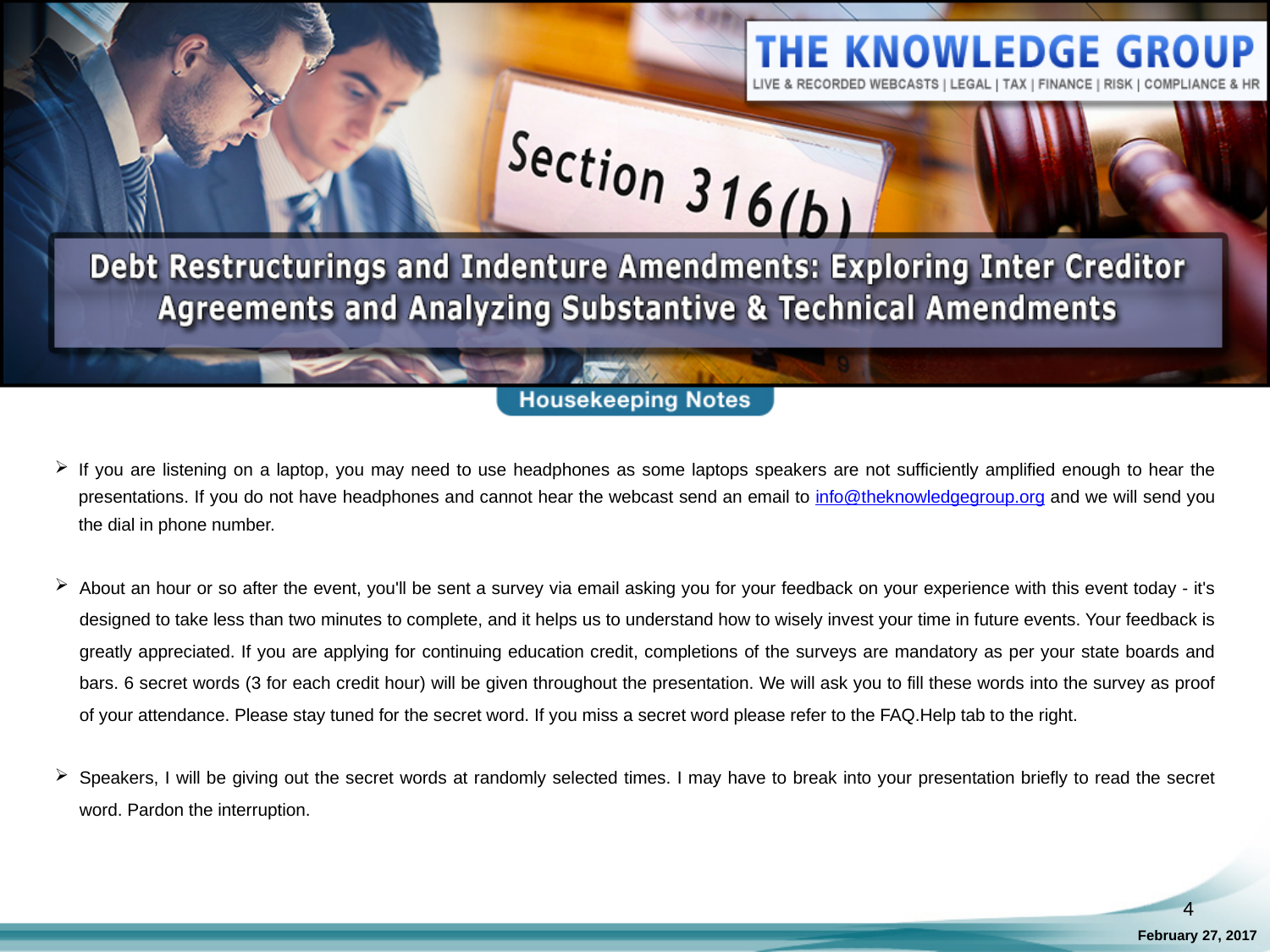

If you are listening on a laptop, you may need to use headphones as some laptops speakers are not sufficiently amplified enough to hear the presentations. If you do not have headphones and cannot hear the webcast send an email to info@theknowledgegroup.org and we will send you the dial in phone number.

About an hour or so after the event, you'll be sent a survey via email asking you for your feedback on your experience with this event today - it's designed to take less than two minutes to complete, and it helps us to understand how to wisely invest your time in future events. Your feedback is greatly appreciated. If you are applying for continuing education credit, completions of the surveys are mandatory as per your state boards and bars. 6 secret words (3 for each credit hour) will be given throughout the presentation. We will ask you to fill these words into the survey as proof of your attendance. Please stay tuned for the secret word. If you miss a secret word please refer to the FAQ.Help tab to the right.

Speakers, I will be giving out the secret words at randomly selected times. I may have to break into your presentation briefly to read the secret word. Pardon the interruption.
4
February 27, 2017